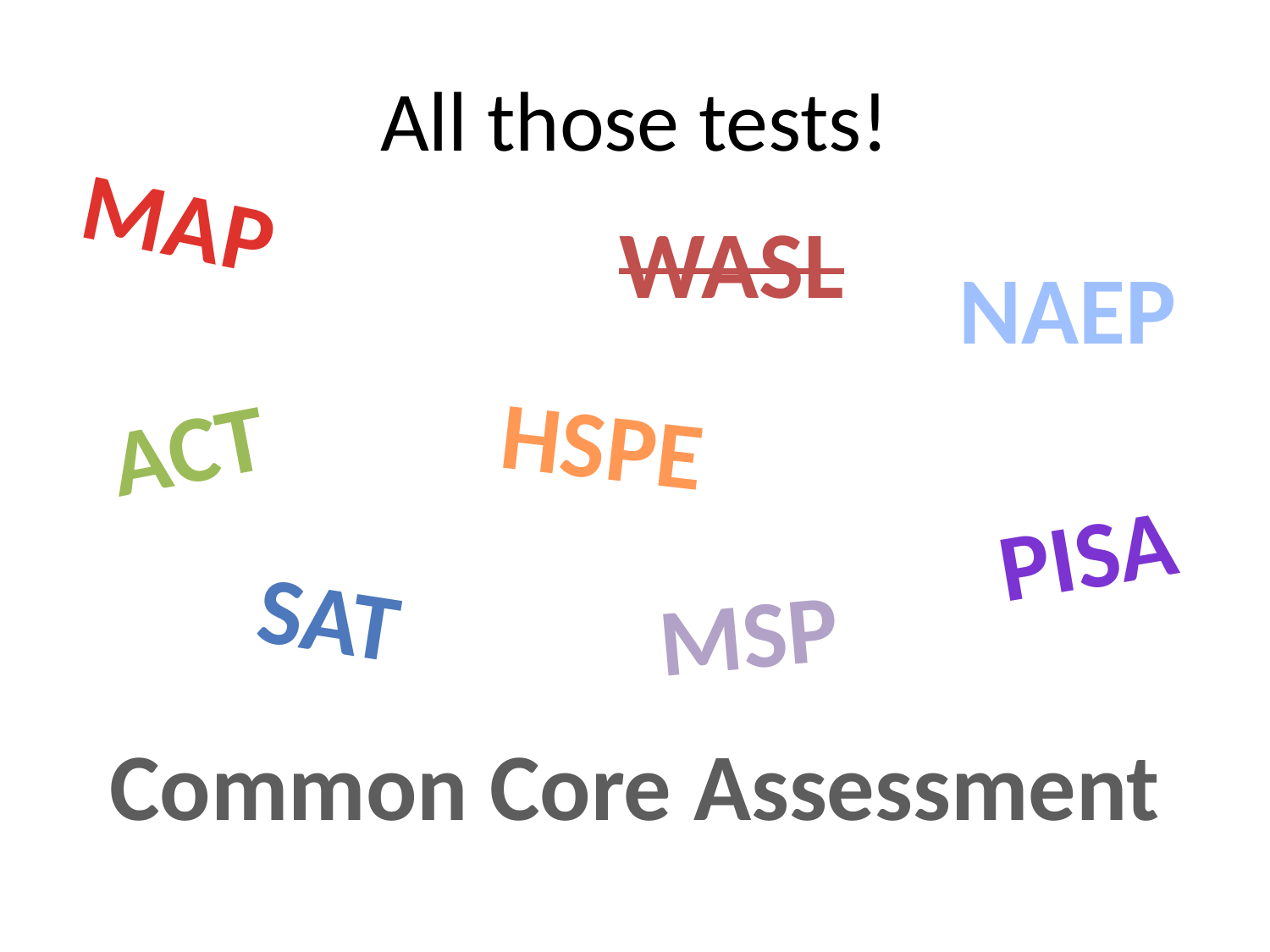

# All those tests!
MAP
WASL
NAEP
HSPE
ACT
PISA
SAT
MSP
Common Core Assessment